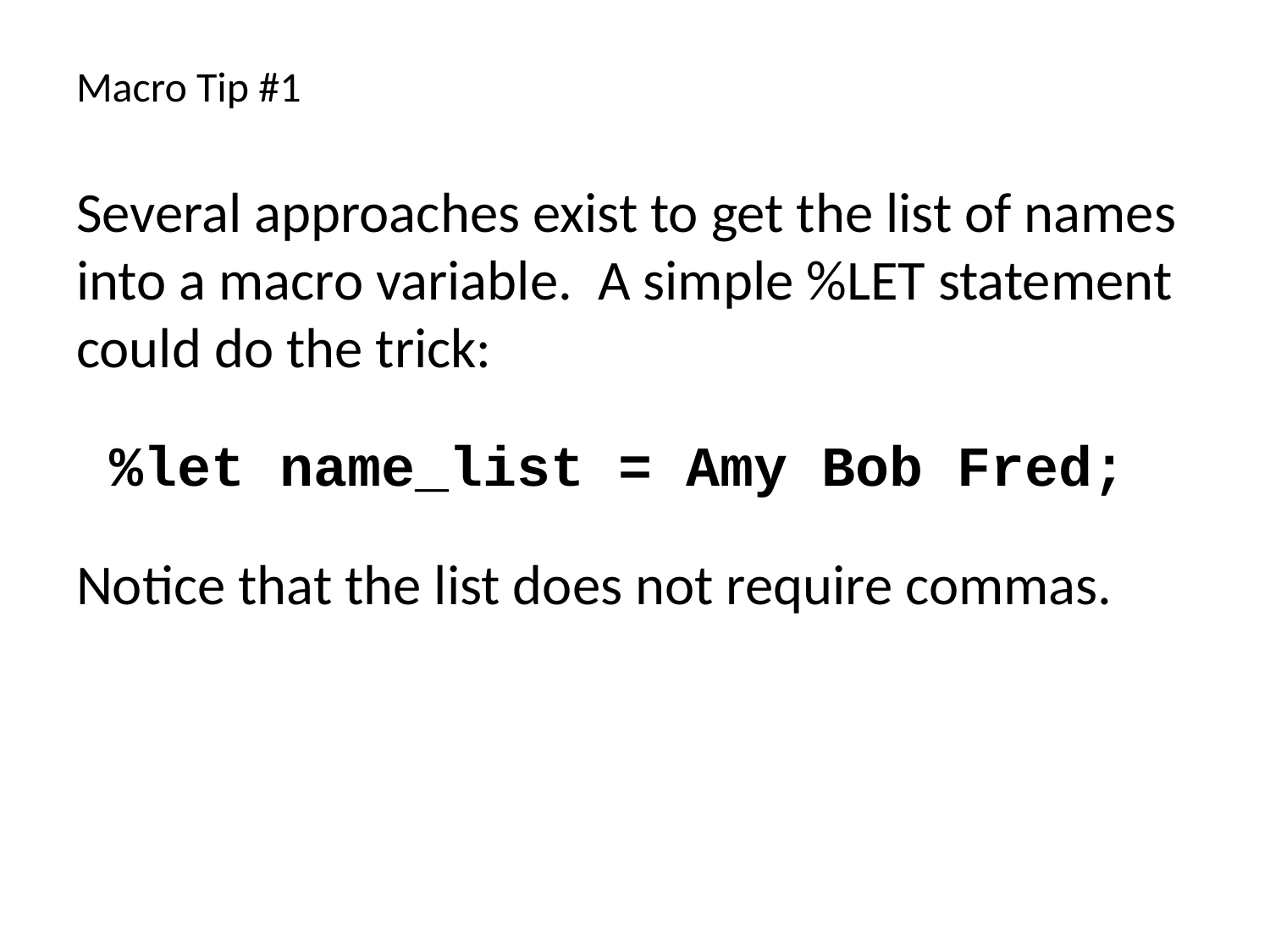

# Macro Tip #1
Several approaches exist to get the list of names into a macro variable.  A simple %LET statement could do the trick:

 %let name_list = Amy Bob Fred;

Notice that the list does not require commas.